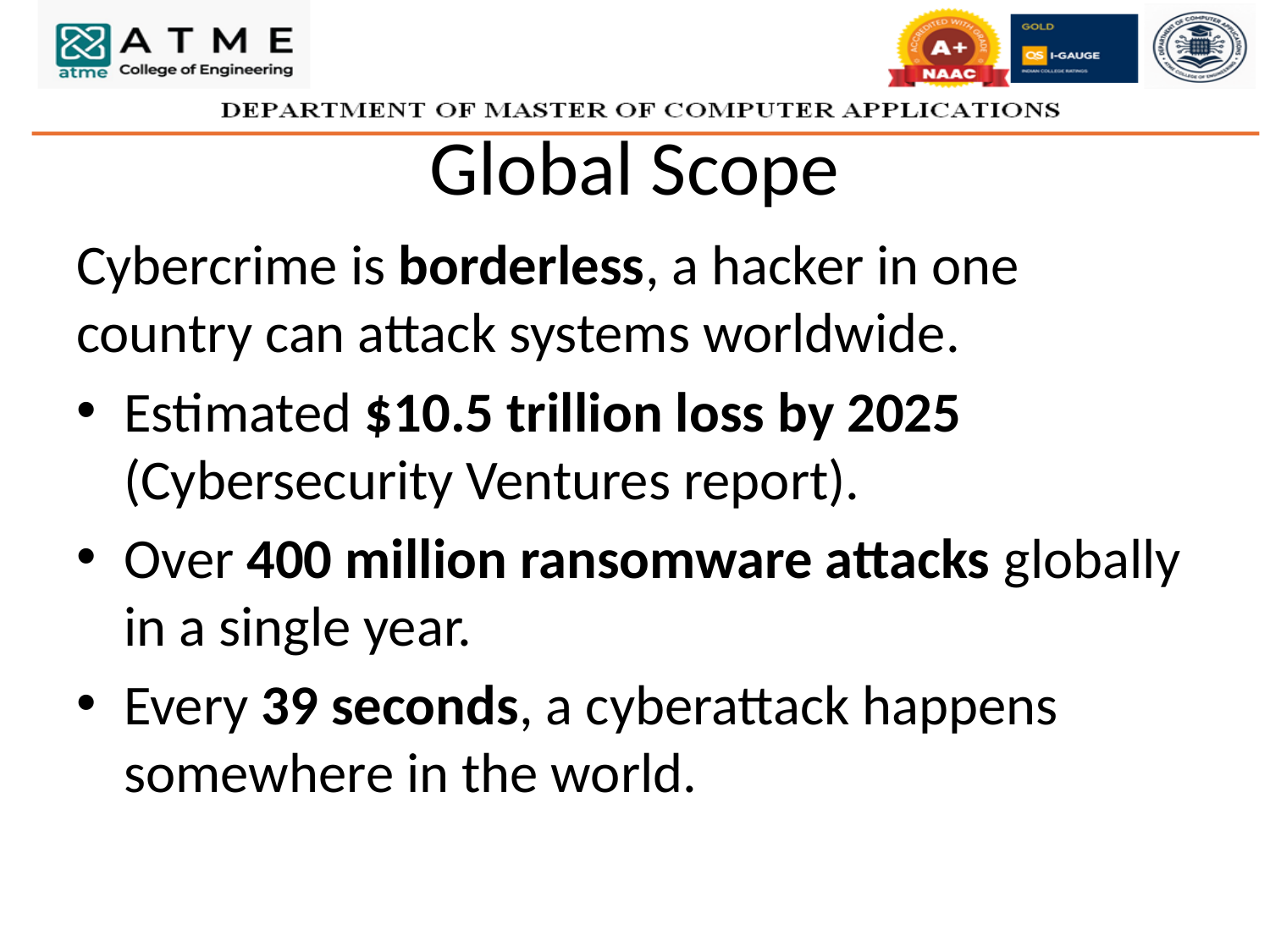

# Global Scope
Cybercrime is borderless, a hacker in one country can attack systems worldwide.
Estimated $10.5 trillion loss by 2025 (Cybersecurity Ventures report).
Over 400 million ransomware attacks globally in a single year.
Every 39 seconds, a cyberattack happens somewhere in the world.